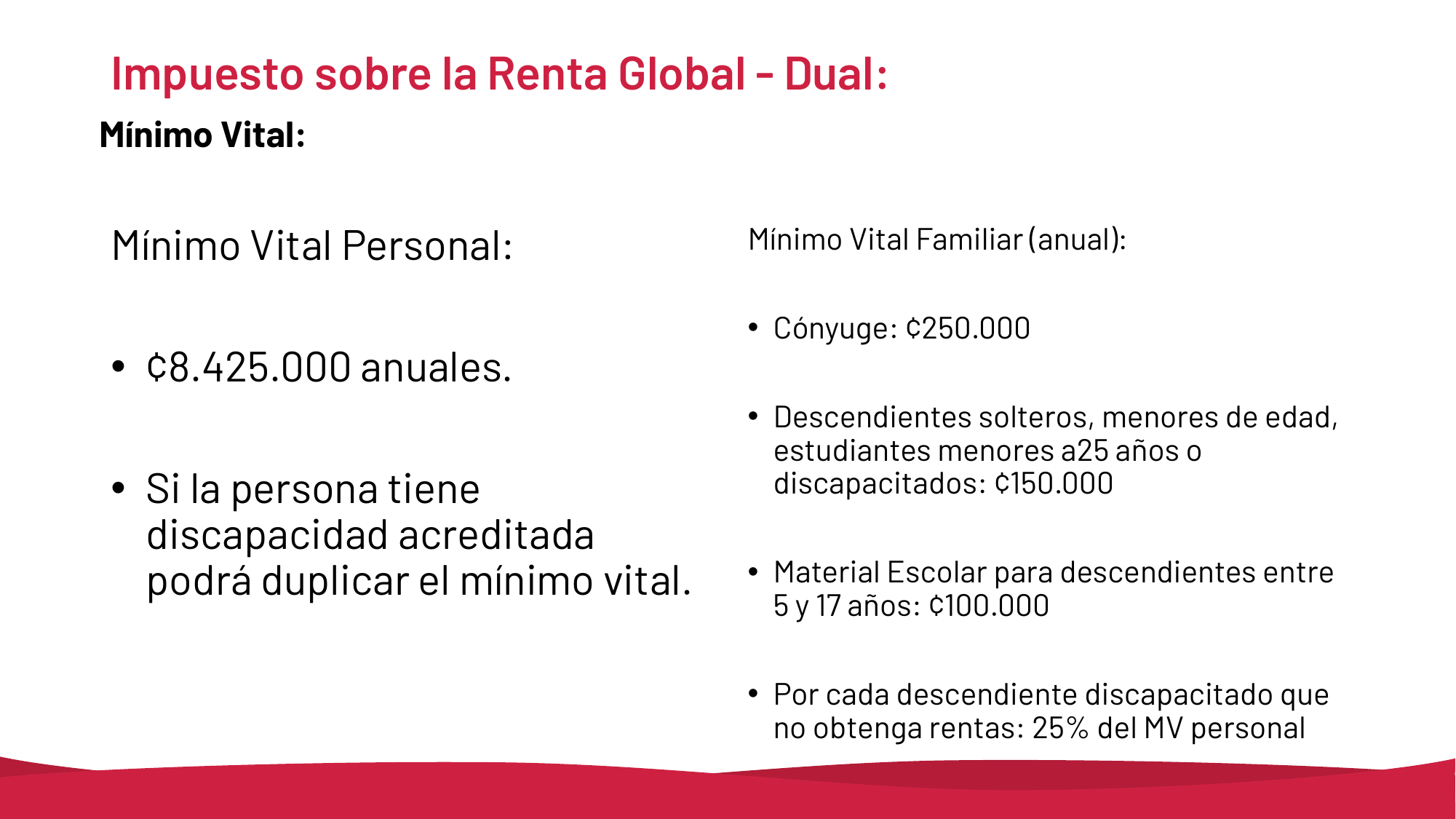

# Impuesto sobre la Renta Global - Dual:
Mínimo Vital:
Mínimo Vital Familiar (anual):

Cónyuge: ¢250.000

Descendientes solteros, menores de edad, estudiantes menores a25 años o discapacitados: ¢150.000

Material Escolar para descendientes entre 5 y 17 años: ¢100.000

Por cada descendiente discapacitado que no obtenga rentas: 25% del MV personal
Mínimo Vital Personal:

¢8.425.000 anuales.

Si la persona tiene discapacidad acreditada podrá duplicar el mínimo vital.